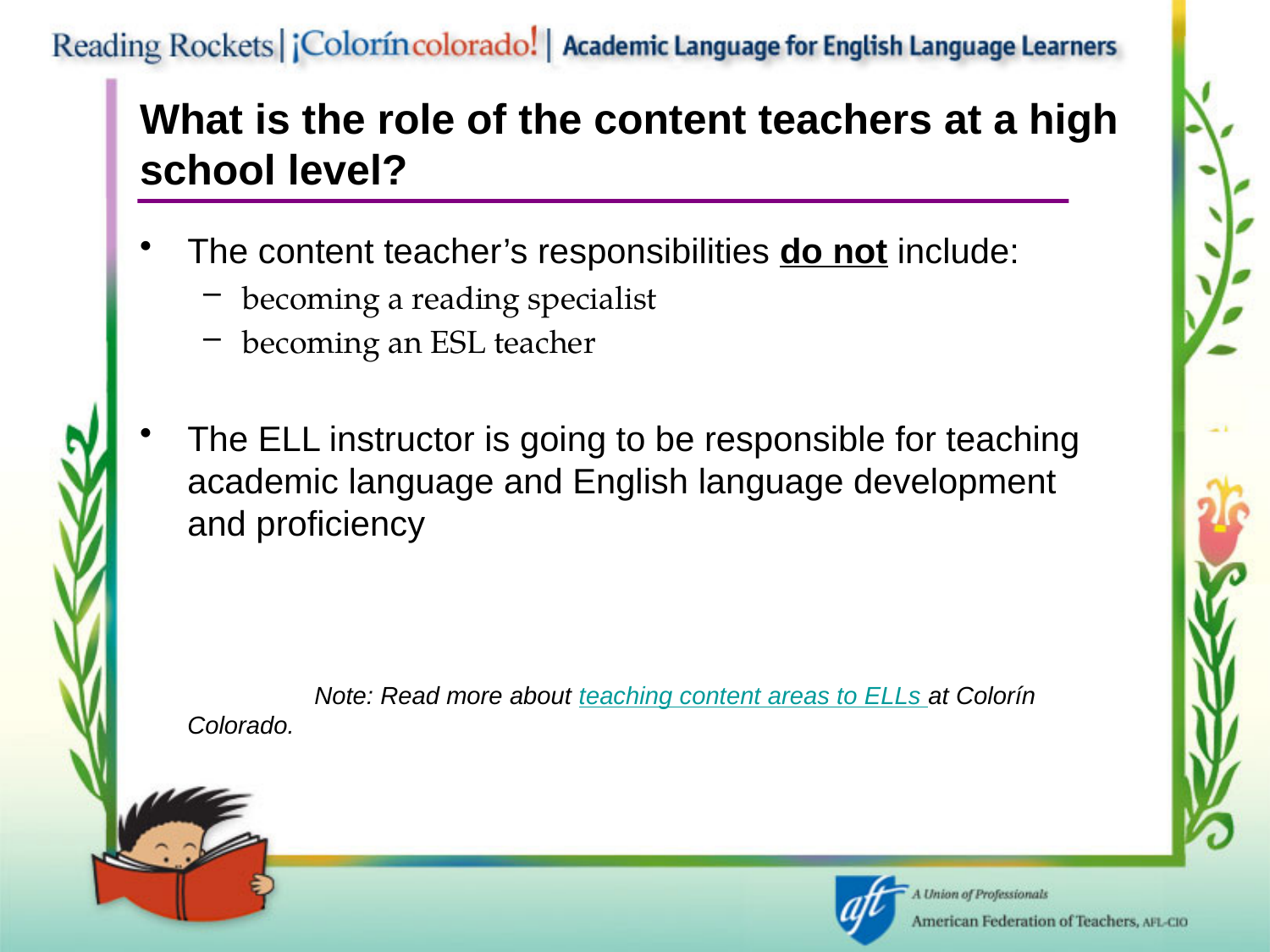

# What is the role of the content teachers at a high school level?
The content teacher’s responsibilities do not include:
becoming a reading specialist
becoming an ESL teacher

The ELL instructor is going to be responsible for teaching academic language and English language development and proficiency

		Note: Read more about teaching content areas to ELLs at Colorín Colorado.